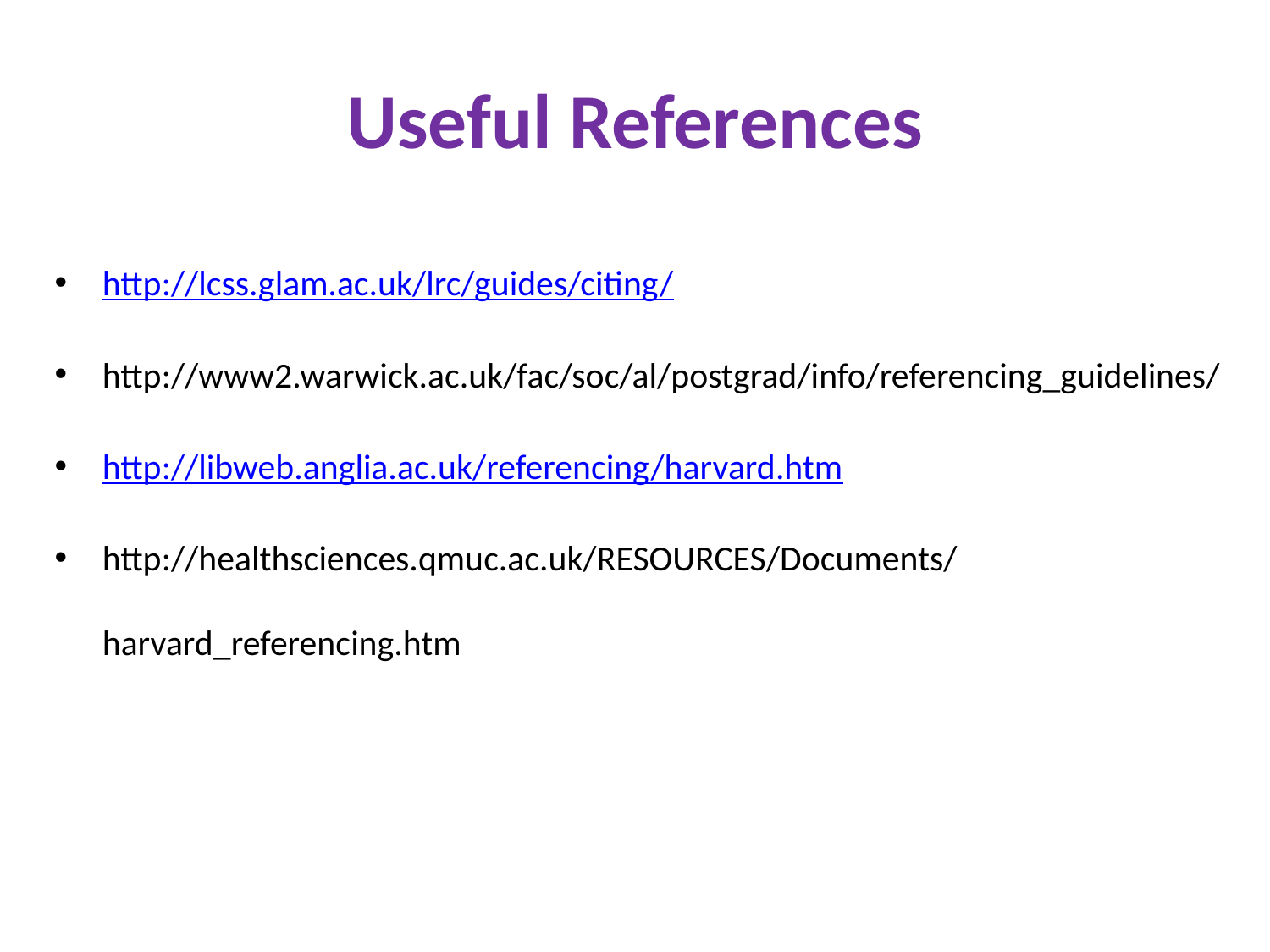

# Useful References
http://lcss.glam.ac.uk/lrc/guides/citing/
http://www2.warwick.ac.uk/fac/soc/al/postgrad/info/referencing_guidelines/
http://libweb.anglia.ac.uk/referencing/harvard.htm
http://healthsciences.qmuc.ac.uk/RESOURCES/Documents/harvard_referencing.htm